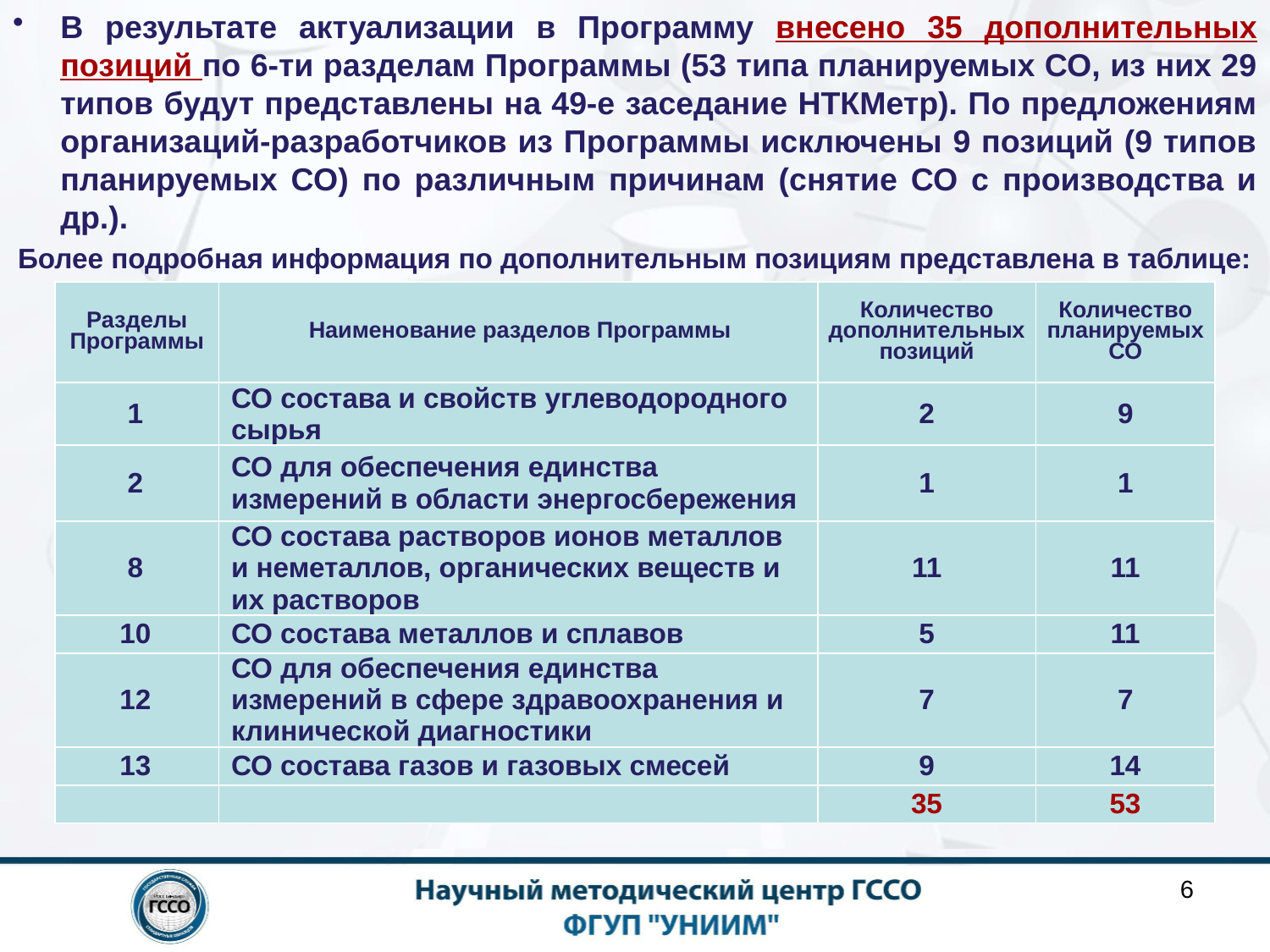

В результате актуализации в Программу внесено 35 дополнительных позиций по 6-ти разделам Программы (53 типа планируемых СО, из них 29 типов будут представлены на 49-е заседание НТКМетр). По предложениям организаций-разработчиков из Программы исключены 9 позиций (9 типов планируемых СО) по различным причинам (снятие СО с производства и др.).
Более подробная информация по дополнительным позициям представлена в таблице:

| Разделы Программы | Наименование разделов Программы | Количество дополнительных позиций | Количество планируемых СО |
| --- | --- | --- | --- |
| 1 | СО состава и свойств углеводородного сырья | 2 | 9 |
| 2 | СО для обеспечения единства измерений в области энергосбережения | 1 | 1 |
| 8 | СО состава растворов ионов металлов и неметаллов, органических веществ и их растворов | 11 | 11 |
| 10 | СО состава металлов и сплавов | 5 | 11 |
| 12 | СО для обеспечения единства измерений в сфере здравоохранения и клинической диагностики | 7 | 7 |
| 13 | СО состава газов и газовых смесей | 9 | 14 |
|  |  | 35 | 53 |
6